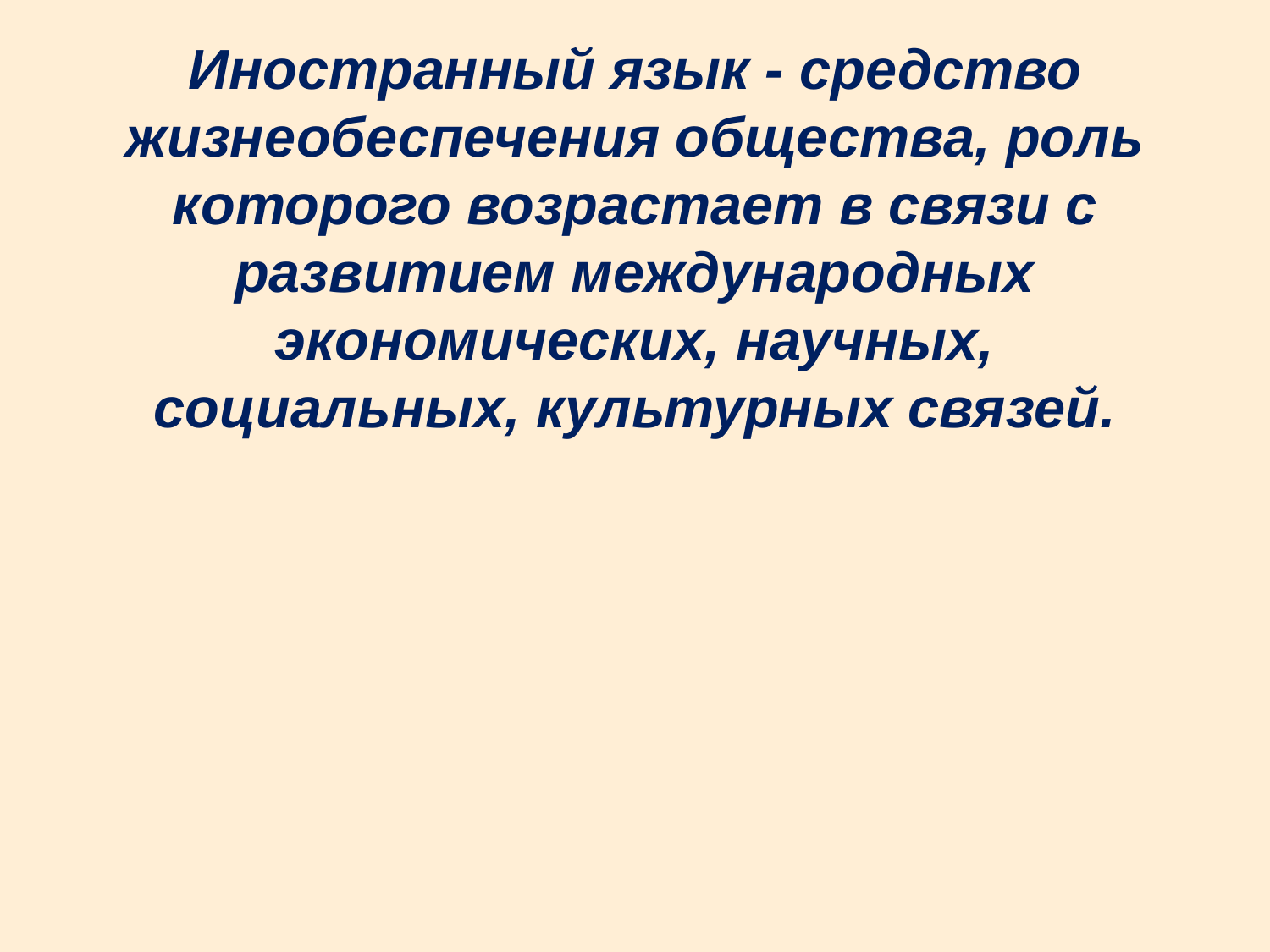

# Иностранный язык - средство жизнеобеспечения общества, роль которого возрастает в связи с развитием международных экономических, научных, социальных, культурных связей.